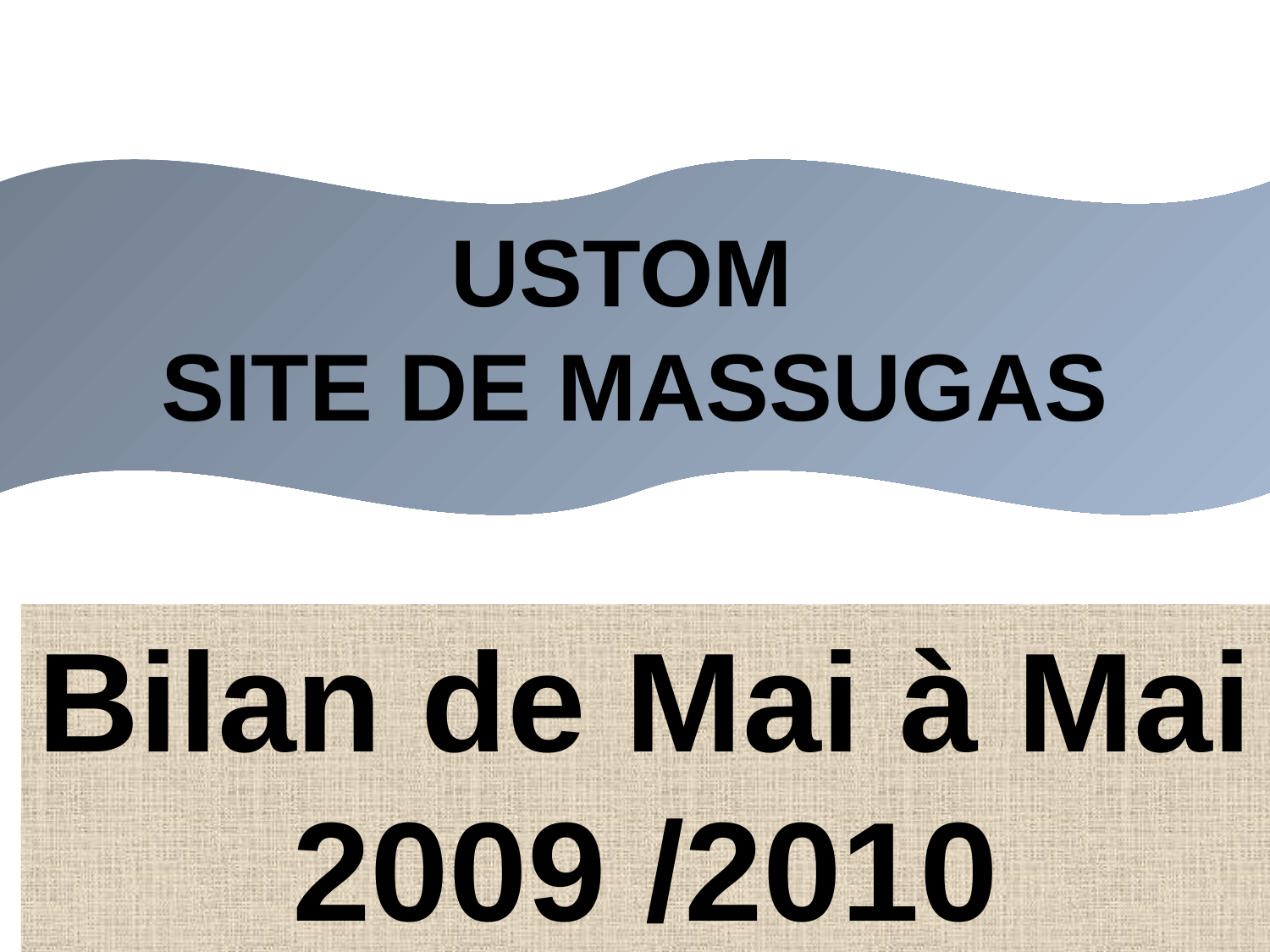

USTOM
SITE DE MASSUGAS
Bilan de Mai à Mai 2009 /2010